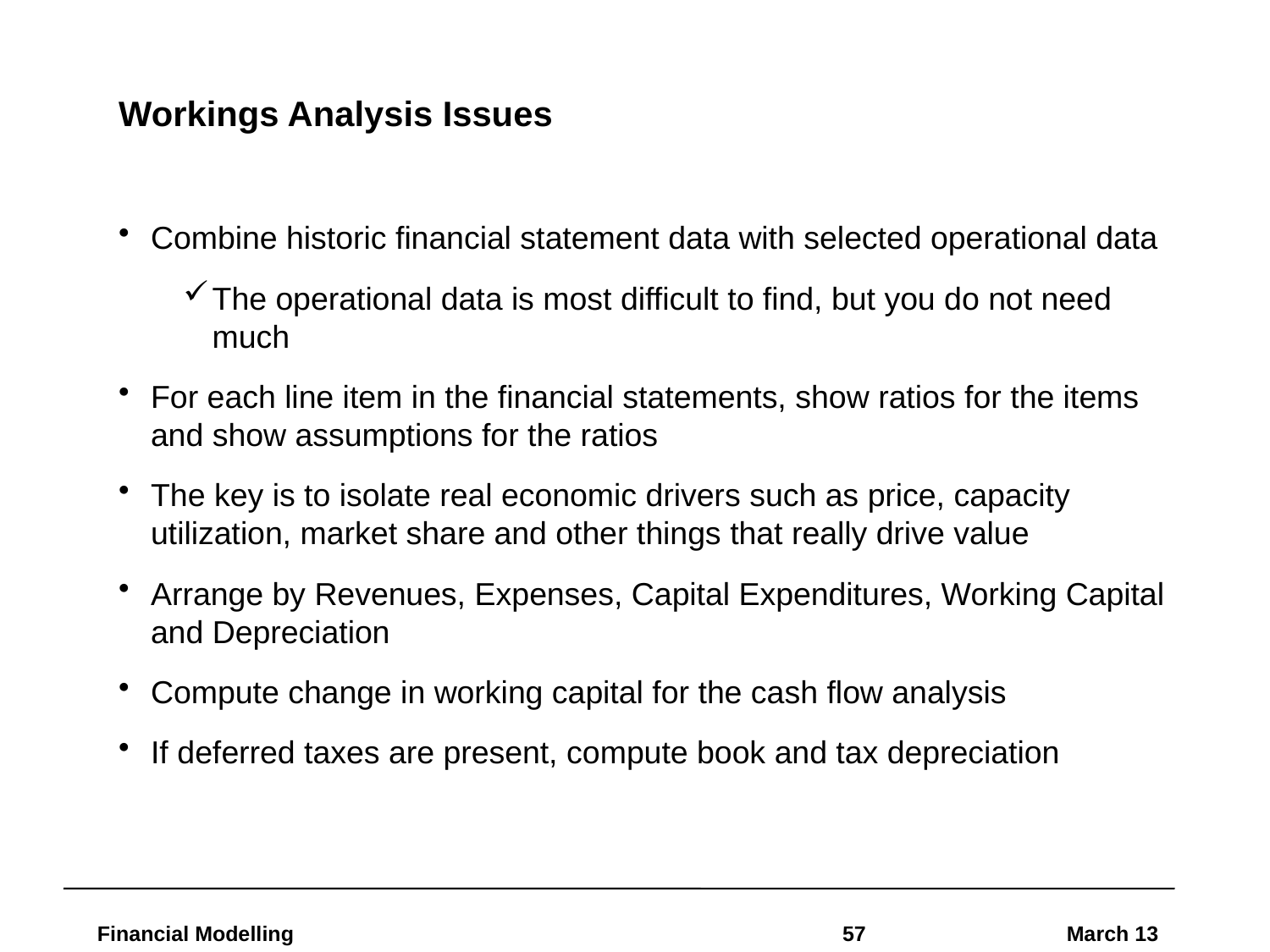

# Workings Analysis Issues
Combine historic financial statement data with selected operational data
The operational data is most difficult to find, but you do not need much
For each line item in the financial statements, show ratios for the items and show assumptions for the ratios
The key is to isolate real economic drivers such as price, capacity utilization, market share and other things that really drive value
Arrange by Revenues, Expenses, Capital Expenditures, Working Capital and Depreciation
Compute change in working capital for the cash flow analysis
If deferred taxes are present, compute book and tax depreciation